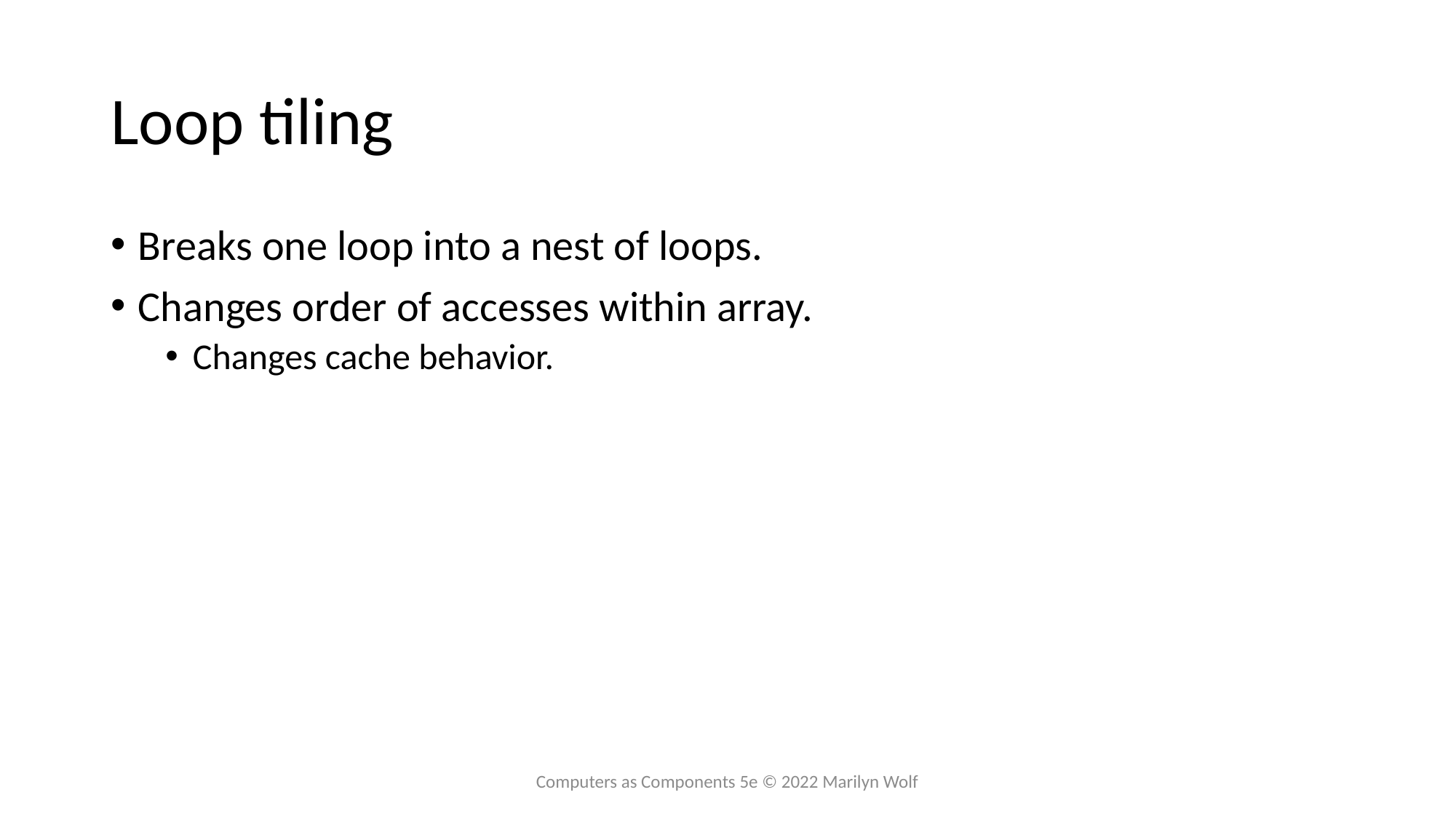

# Loop tiling
Breaks one loop into a nest of loops.
Changes order of accesses within array.
Changes cache behavior.
Computers as Components 5e © 2022 Marilyn Wolf